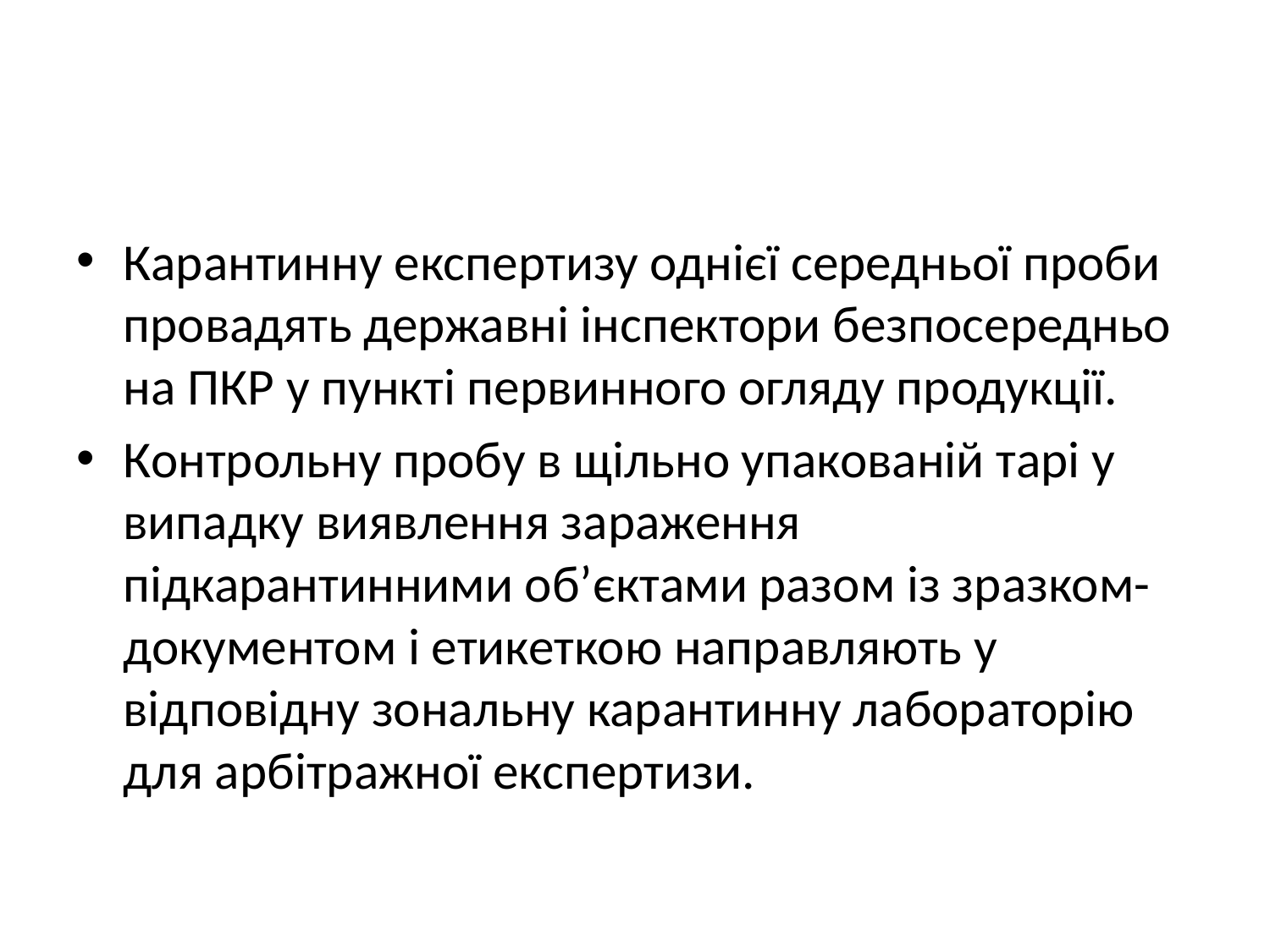

#
Карантинну експертизу однієї середньої проби провадять державні інспектори безпосередньо на ПКР у пункті первинного огляду продукції.
Контрольну пробу в щільно упакованій тарі у випадку виявлення зараження підкарантинними об’єктами разом із зразком-документом і етикеткою направляють у відповідну зональну карантинну лабораторію для арбітражної експертизи.